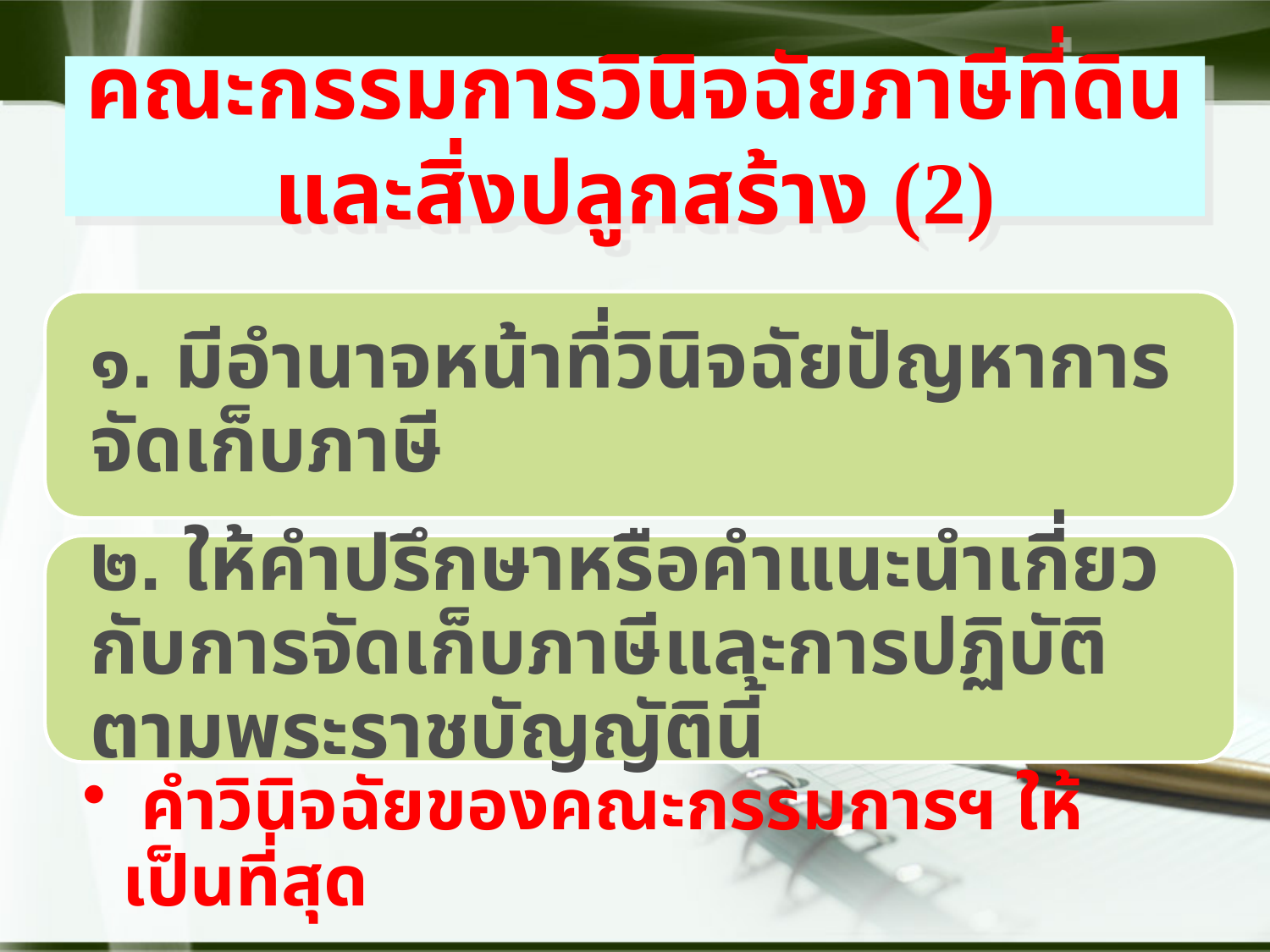

# คณะกรรมการวินิจฉัยภาษีที่ดินและสิ่งปลูกสร้าง (2)
๑. มีอำนาจหน้าที่วินิจฉัยปัญหาการจัดเก็บภาษี
๒. ให้คำปรึกษาหรือคำแนะนำเกี่ยวกับการจัดเก็บภาษีและการปฏิบัติตามพระราชบัญญัตินี้
 คำวินิจฉัยของคณะกรรมการฯ ให้เป็นที่สุด